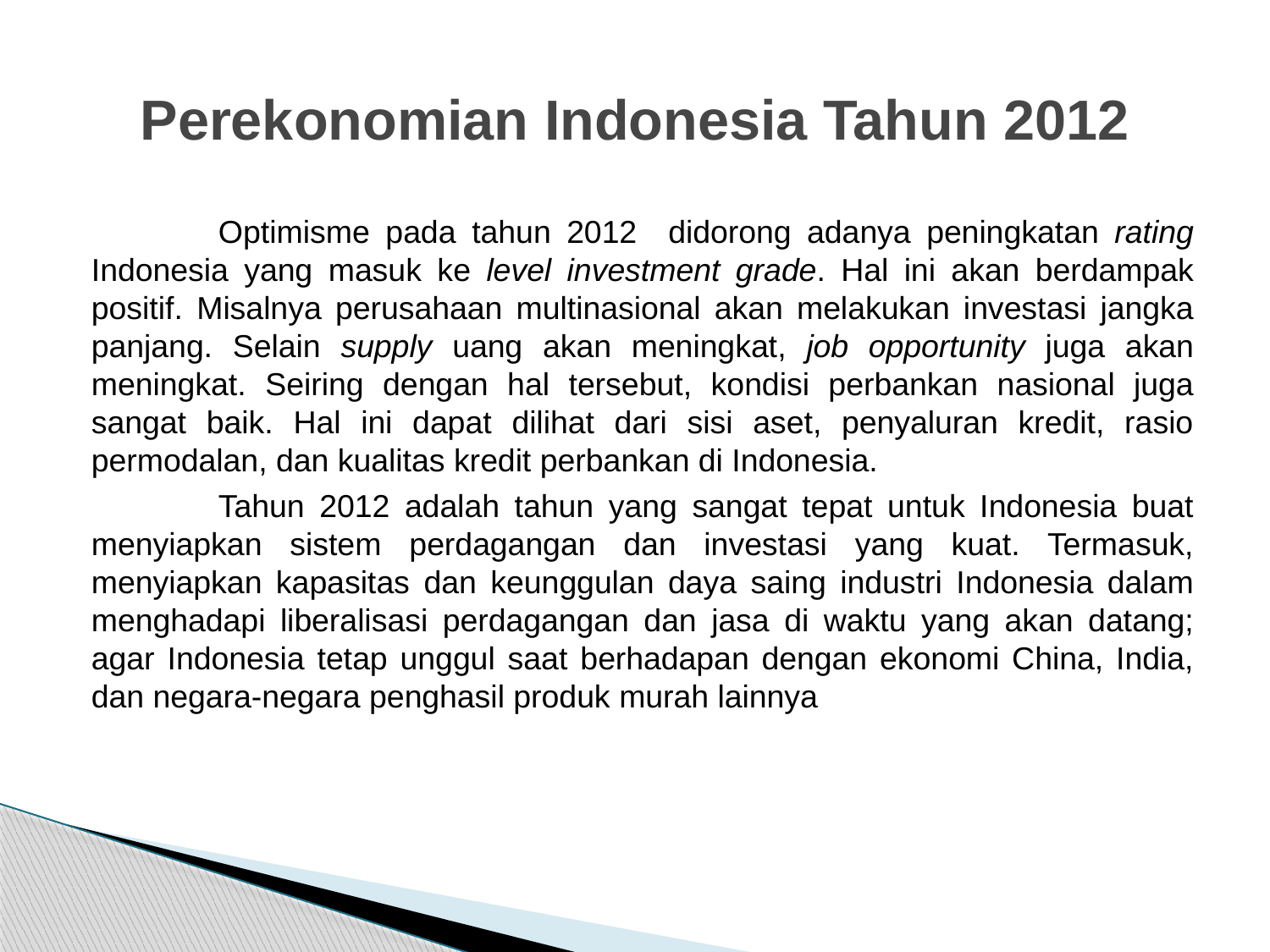

# Perekonomian Indonesia Tahun 2012
	Optimisme pada tahun 2012  didorong adanya peningkatan rating Indonesia yang masuk ke level investment grade. Hal ini akan berdampak positif. Misalnya perusahaan multinasional akan melakukan investasi jangka panjang. Selain supply uang akan meningkat, job opportunity juga akan meningkat. Seiring dengan hal tersebut, kondisi perbankan nasional juga sangat baik. Hal ini dapat dilihat dari sisi aset, penyaluran kredit, rasio permodalan, dan kualitas kredit perbankan di Indonesia.
	Tahun 2012 adalah tahun yang sangat tepat untuk Indonesia buat menyiapkan sistem perdagangan dan investasi yang kuat. Termasuk, menyiapkan kapasitas dan keunggulan daya saing industri Indonesia dalam menghadapi liberalisasi perdagangan dan jasa di waktu yang akan datang; agar Indonesia tetap unggul saat berhadapan dengan ekonomi China, India, dan negara-negara penghasil produk murah lainnya